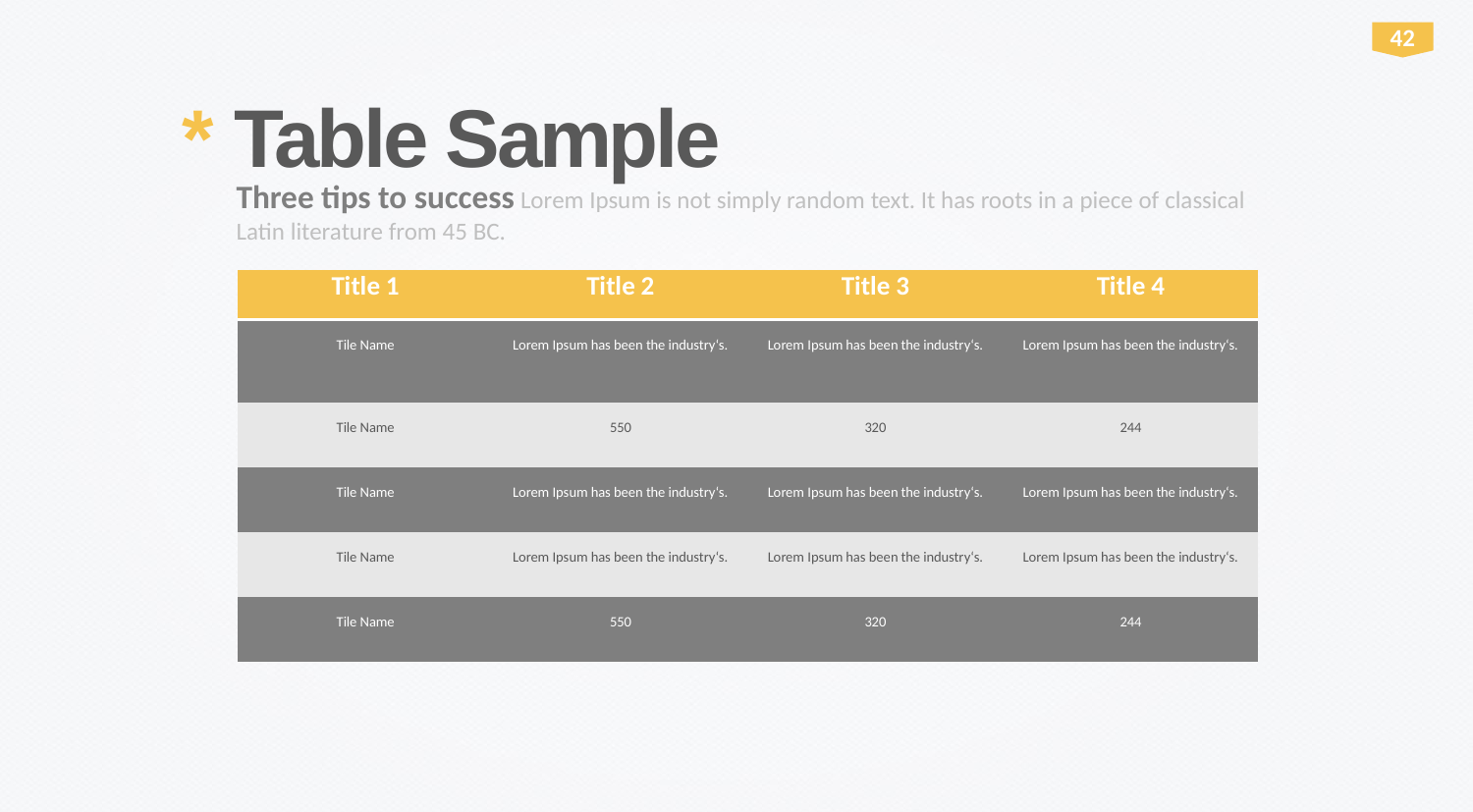

42
* Table Sample
Three tips to success Lorem Ipsum is not simply random text. It has roots in a piece of classical Latin literature from 45 BC.
| Title 1 | Title 2 | Title 3 | Title 4 |
| --- | --- | --- | --- |
| Tile Name | Lorem Ipsum has been the industry‘s. | Lorem Ipsum has been the industry‘s. | Lorem Ipsum has been the industry‘s. |
| Tile Name | 550 | 320 | 244 |
| Tile Name | Lorem Ipsum has been the industry‘s. | Lorem Ipsum has been the industry‘s. | Lorem Ipsum has been the industry‘s. |
| Tile Name | Lorem Ipsum has been the industry‘s. | Lorem Ipsum has been the industry‘s. | Lorem Ipsum has been the industry‘s. |
| Tile Name | 550 | 320 | 244 |